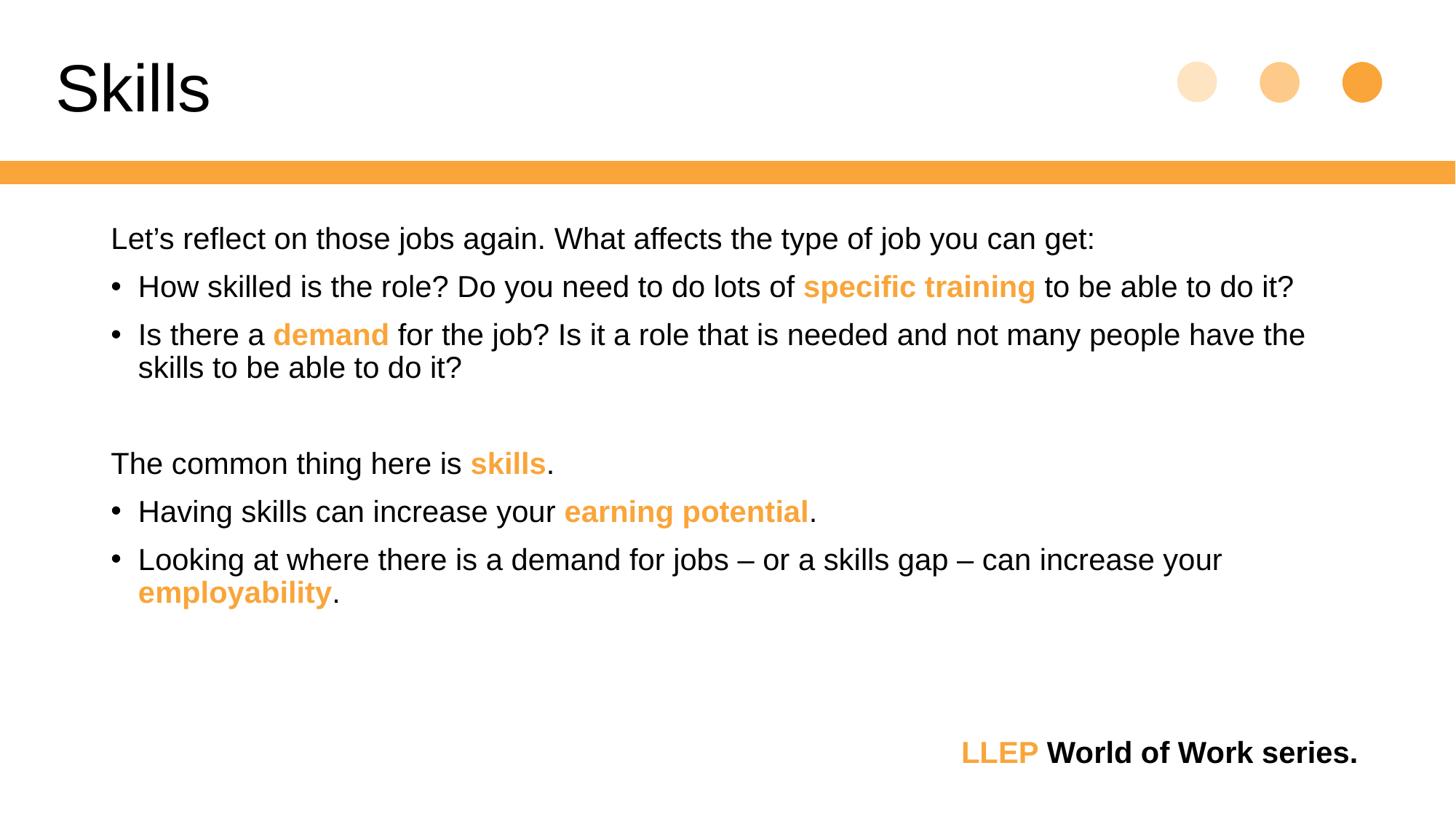

Skills

Let’s reflect on those jobs again. What affects the type of job you can get:
How skilled is the role? Do you need to do lots of specific training to be able to do it?
Is there a demand for the job? Is it a role that is needed and not many people have the skills to be able to do it?

The common thing here is skills.
Having skills can increase your earning potential.
Looking at where there is a demand for jobs – or a skills gap – can increase your employability.
LLEP World of Work series.